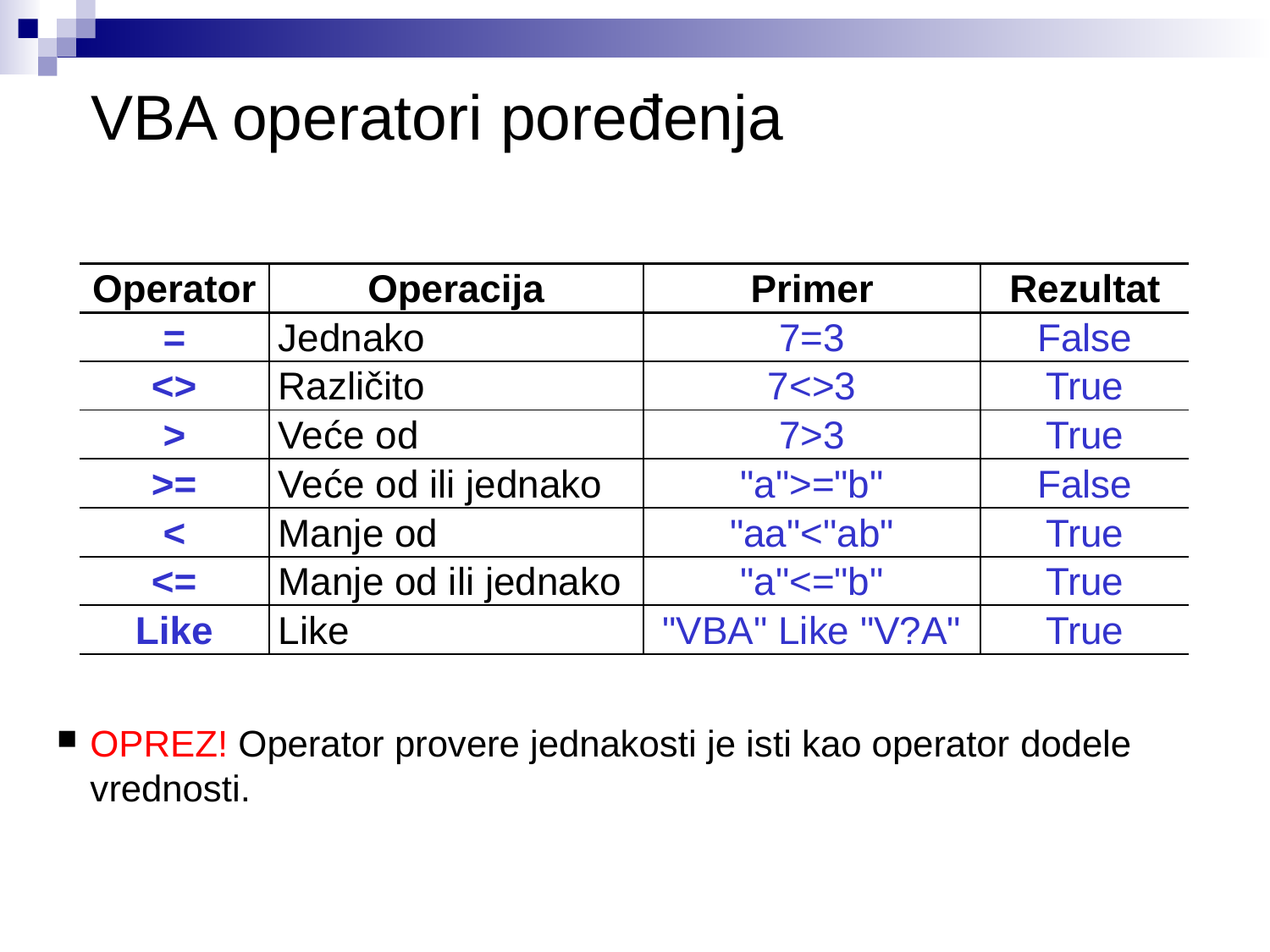

# VBA operatori poređenja
| Operator | Operacija | Primer | Rezultat |
| --- | --- | --- | --- |
| = | Jednako | 7=3 | False |
| <> | Različito | 7<>3 | True |
| > | Veće od | 7>3 | True |
| >= | Veće od ili jednako | "a">="b" | False |
| < | Manje od | "aa"<"ab" | True |
| <= | Manje od ili jednako | "a"<="b" | True |
| Like | Like | "VBA" Like "V?A" | True |
OPREZ! Operator provere jednakosti je isti kao operator dodele vrednosti.